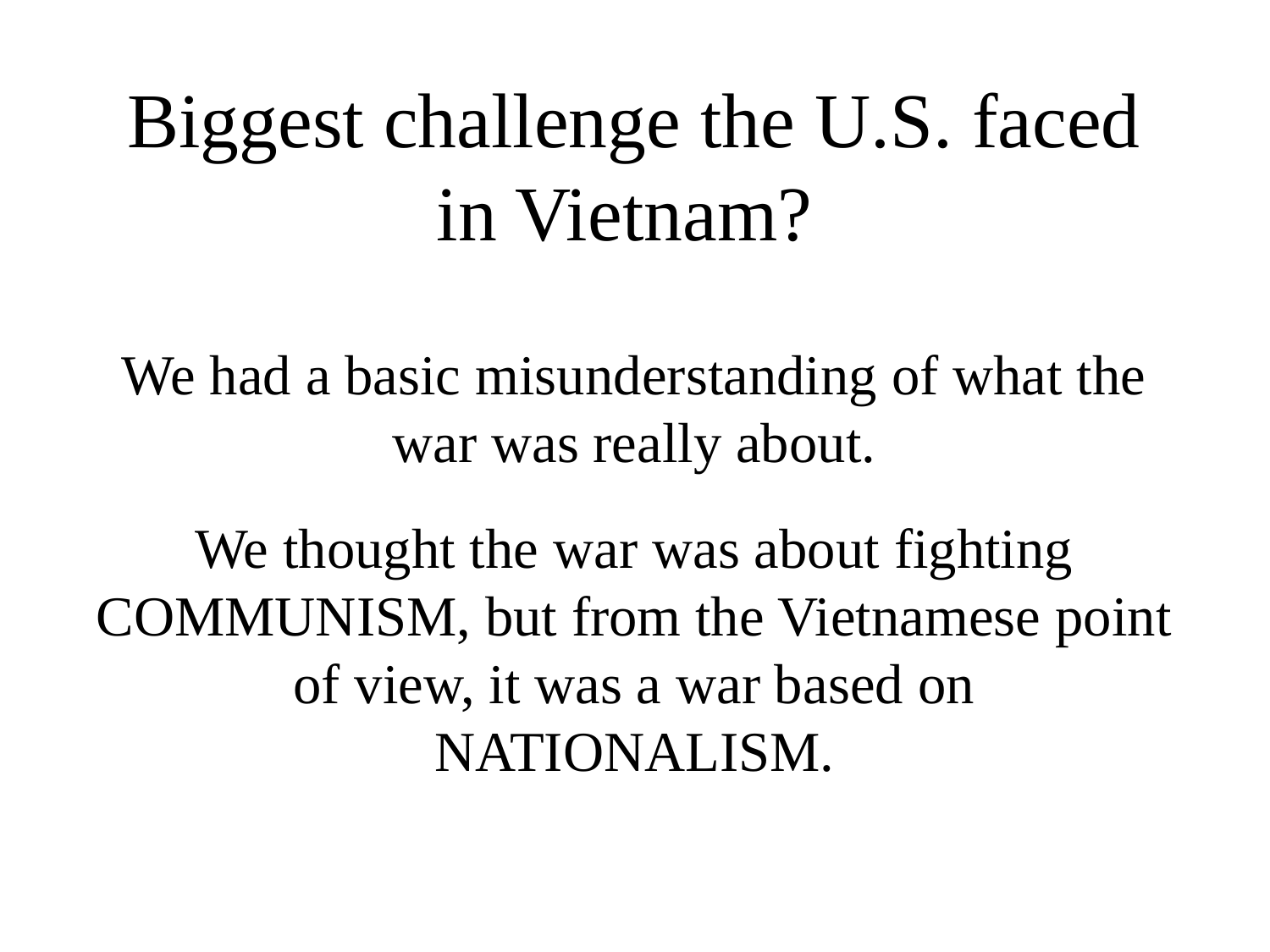

Biggest challenge the U.S. faced in Vietnam?
We had a basic misunderstanding of what the war was really about.

We thought the war was about fighting COMMUNISM, but from the Vietnamese point of view, it was a war based on NATIONALISM.